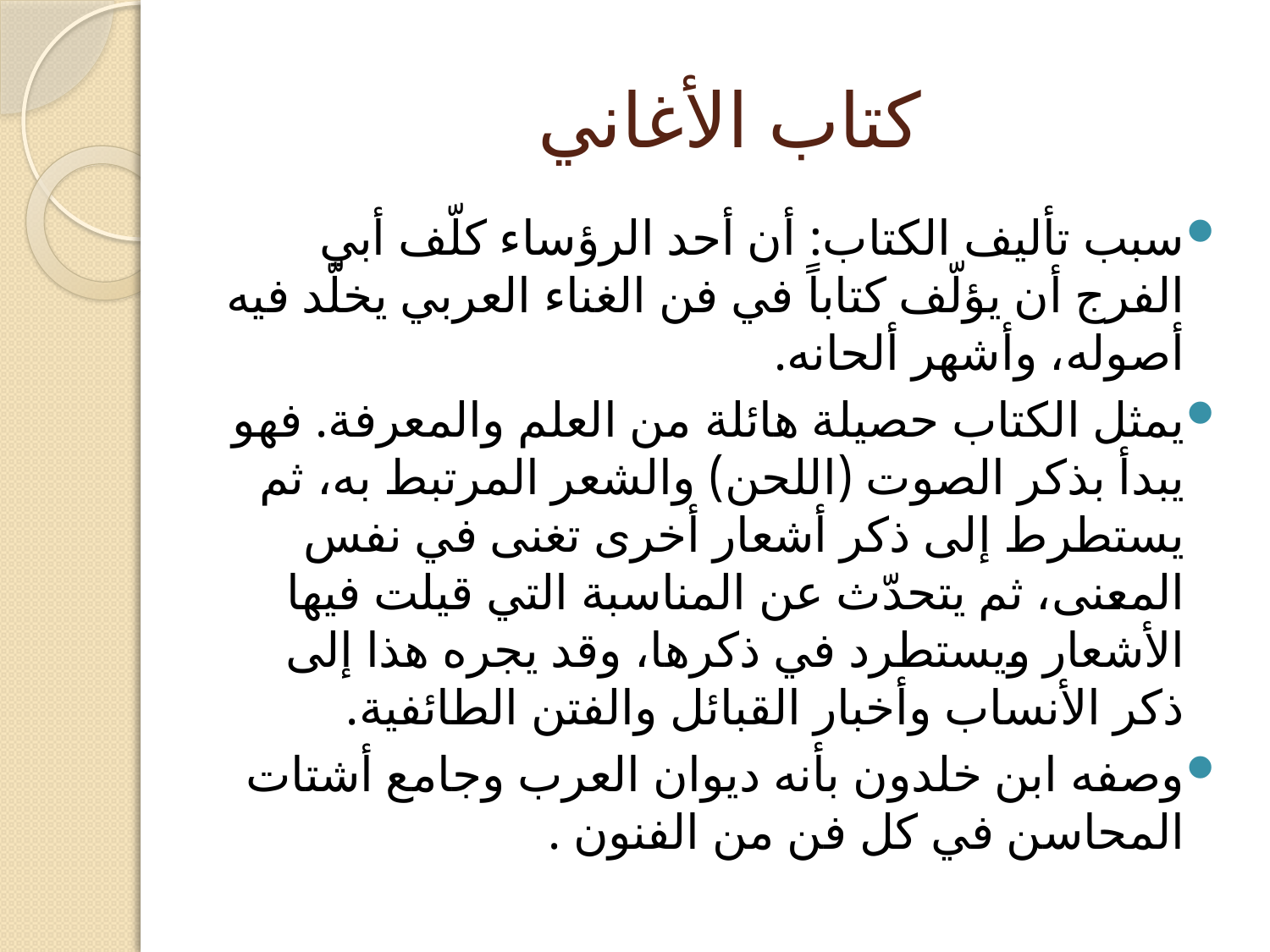

# كتاب الأغاني
سبب تأليف الكتاب: أن أحد الرؤساء كلّف أبي الفرج أن يؤلّف كتاباً في فن الغناء العربي يخلّد فيه أصوله، وأشهر ألحانه.
يمثل الكتاب حصيلة هائلة من العلم والمعرفة. فهو يبدأ بذكر الصوت (اللحن) والشعر المرتبط به، ثم يستطرط إلى ذكر أشعار أخرى تغنى في نفس المعنى، ثم يتحدّث عن المناسبة التي قيلت فيها الأشعار ويستطرد في ذكرها، وقد يجره هذا إلى ذكر الأنساب وأخبار القبائل والفتن الطائفية.
وصفه ابن خلدون بأنه ديوان العرب وجامع أشتات المحاسن في كل فن من الفنون .